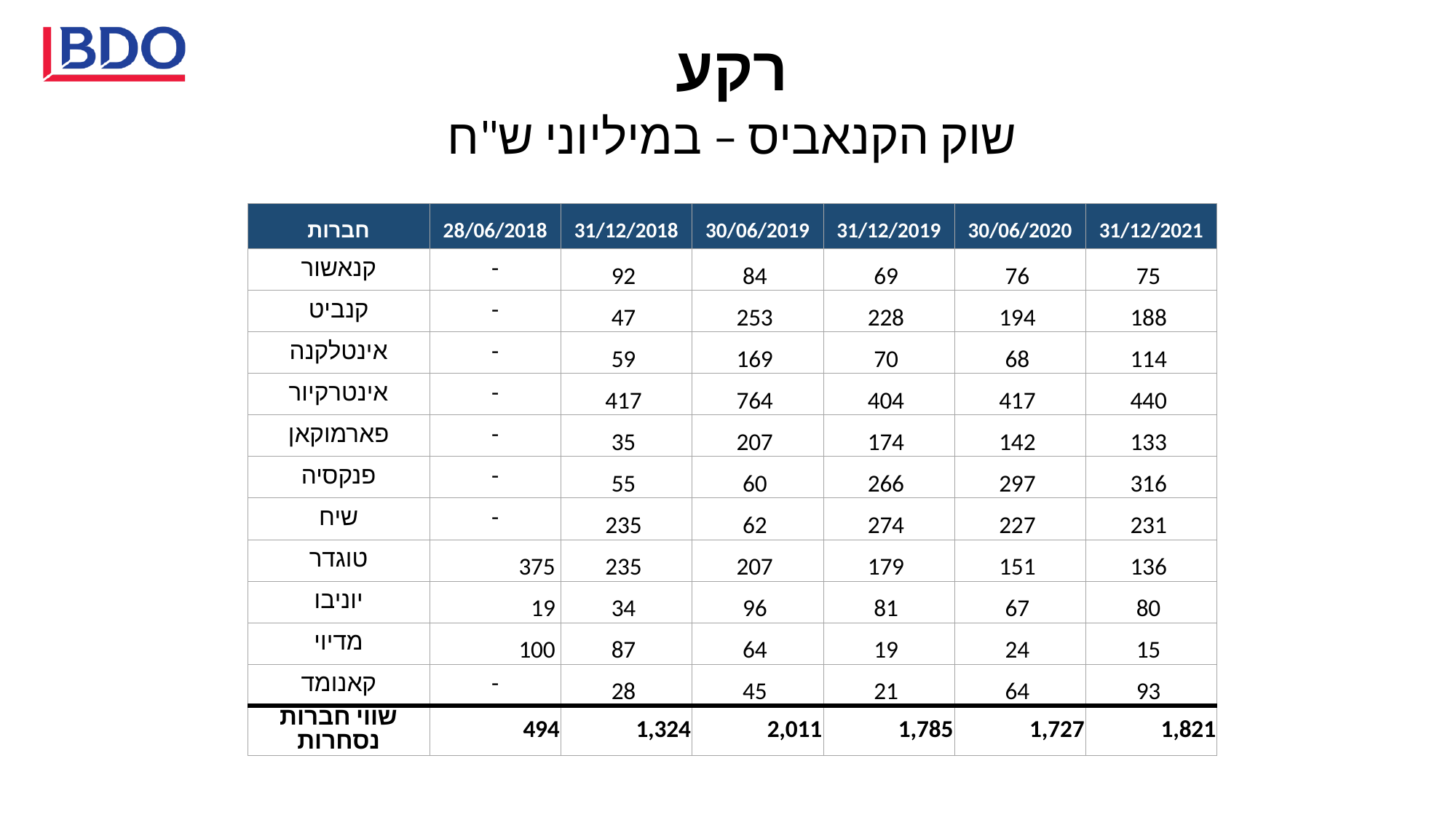

רקע
שוק הקנאביס – במיליוני ש"ח
| חברות | 28/06/2018 | 31/12/2018 | 30/06/2019 | 31/12/2019 | 30/06/2020 | 31/12/2021 |
| --- | --- | --- | --- | --- | --- | --- |
| קנאשור | - | 92 | 84 | 69 | 76 | 75 |
| קנביט | - | 47 | 253 | 228 | 194 | 188 |
| אינטלקנה | - | 59 | 169 | 70 | 68 | 114 |
| אינטרקיור | - | 417 | 764 | 404 | 417 | 440 |
| פארמוקאן | - | 35 | 207 | 174 | 142 | 133 |
| פנקסיה | - | 55 | 60 | 266 | 297 | 316 |
| שיח | - | 235 | 62 | 274 | 227 | 231 |
| טוגדר | 375 | 235 | 207 | 179 | 151 | 136 |
| יוניבו | 19 | 34 | 96 | 81 | 67 | 80 |
| מדיוי | 100 | 87 | 64 | 19 | 24 | 15 |
| קאנומד | - | 28 | 45 | 21 | 64 | 93 |
| שווי חברות נסחרות | 494 | 1,324 | 2,011 | 1,785 | 1,727 | 1,821 |